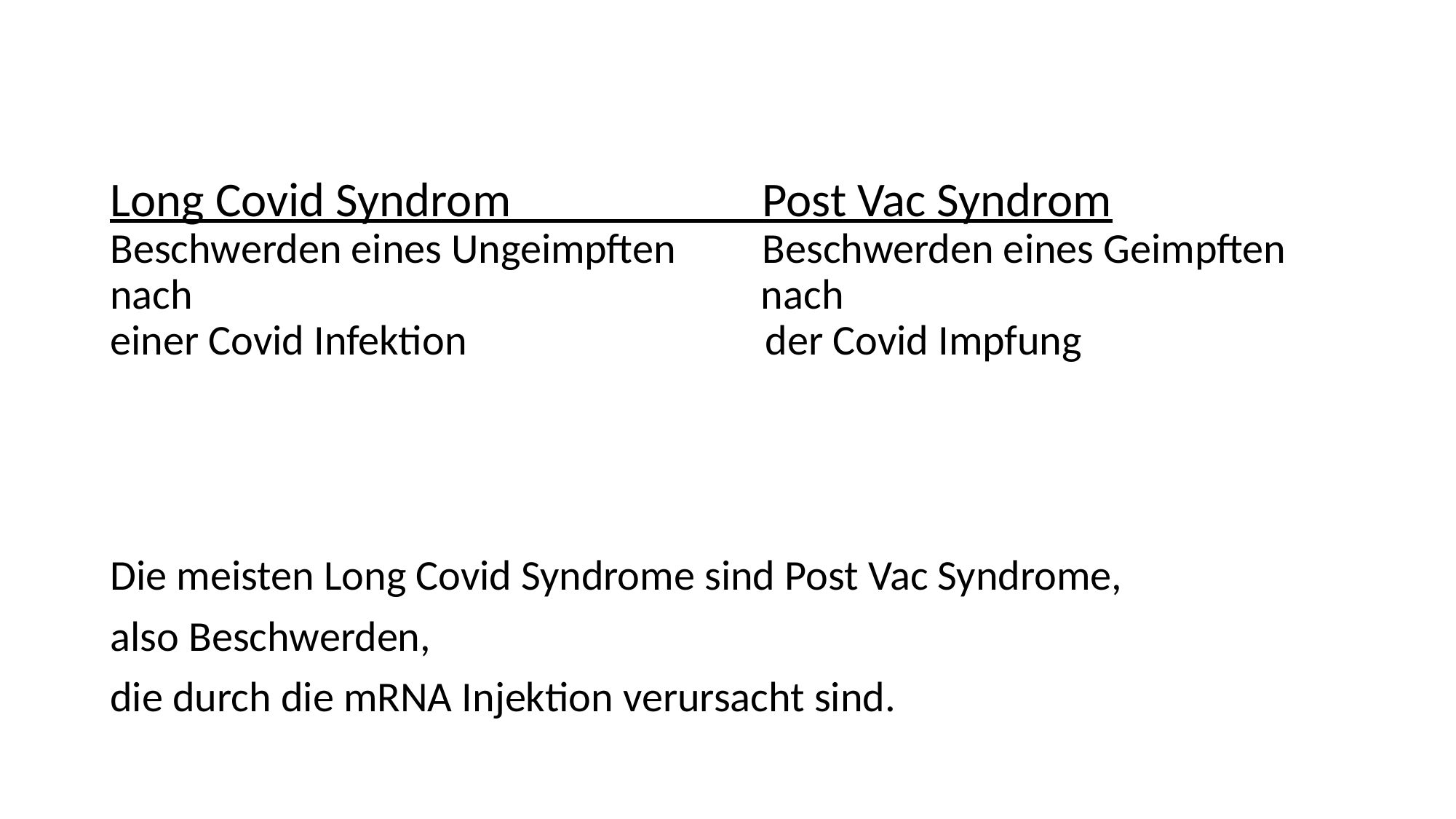

# Long Covid Syndrom                       Post Vac Syndrom Beschwerden eines Ungeimpften         Beschwerden eines Geimpften nach                                                           nach einer Covid Infektion                               der Covid Impfung
Die meisten Long Covid Syndrome sind Post Vac Syndrome,
also Beschwerden,
die durch die mRNA Injektion verursacht sind.